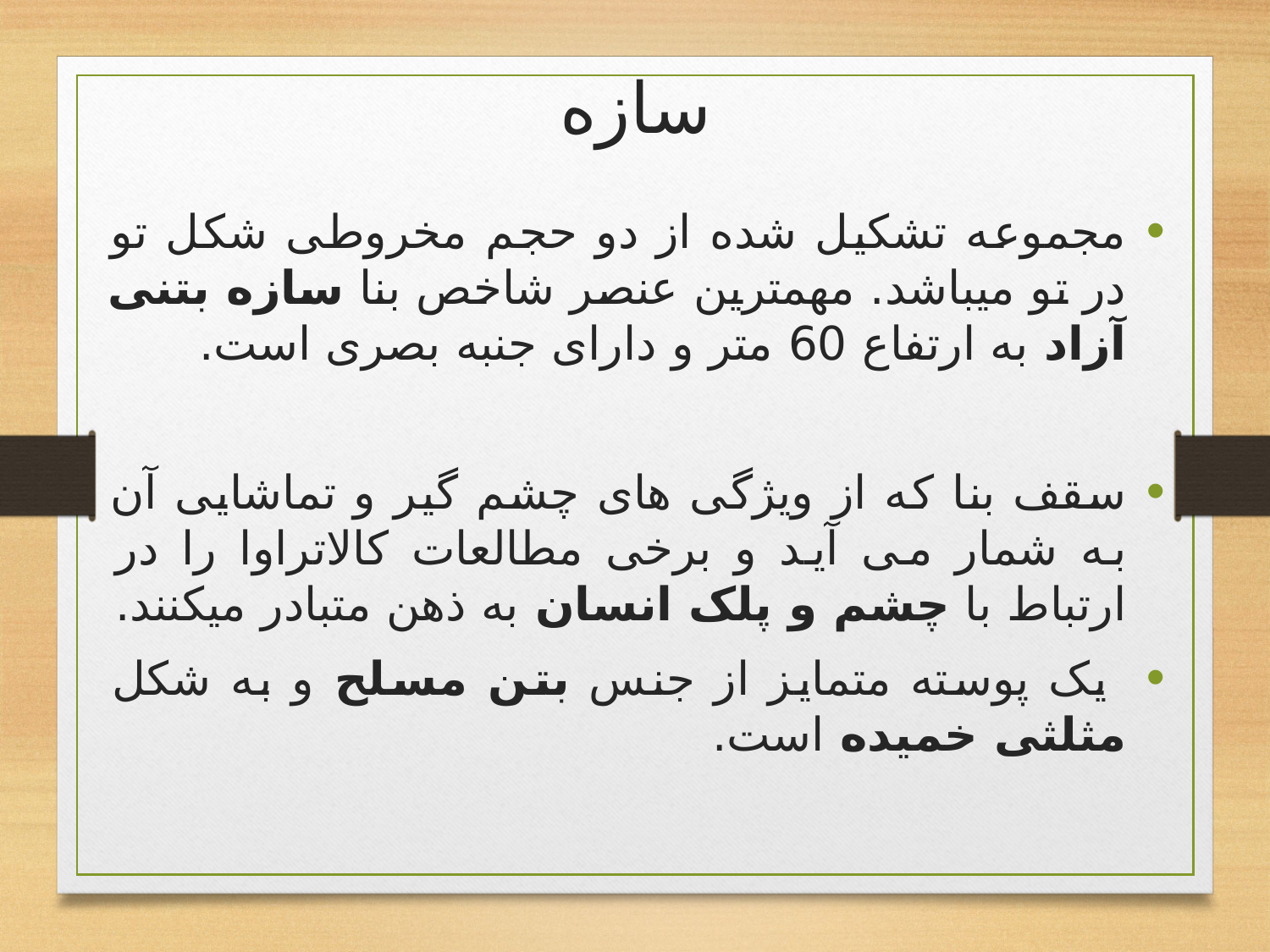

# سازه
مجموعه تشکیل شده از دو حجم مخروطی شکل تو در تو میباشد. مهمترین عنصر شاخص بنا سازه بتنی آزاد به ارتفاع 60 متر و دارای جنبه بصری است.

سقف بنا که از ویژگی های چشم گیر و تماشایی آن به شمار می آید و برخی مطالعات کالاتراوا را در ارتباط با چشم و پلک انسان به ذهن متبادر میکنند.
 یک پوسته متمایز از جنس بتن مسلح و به شکل مثلثی خمیده است.